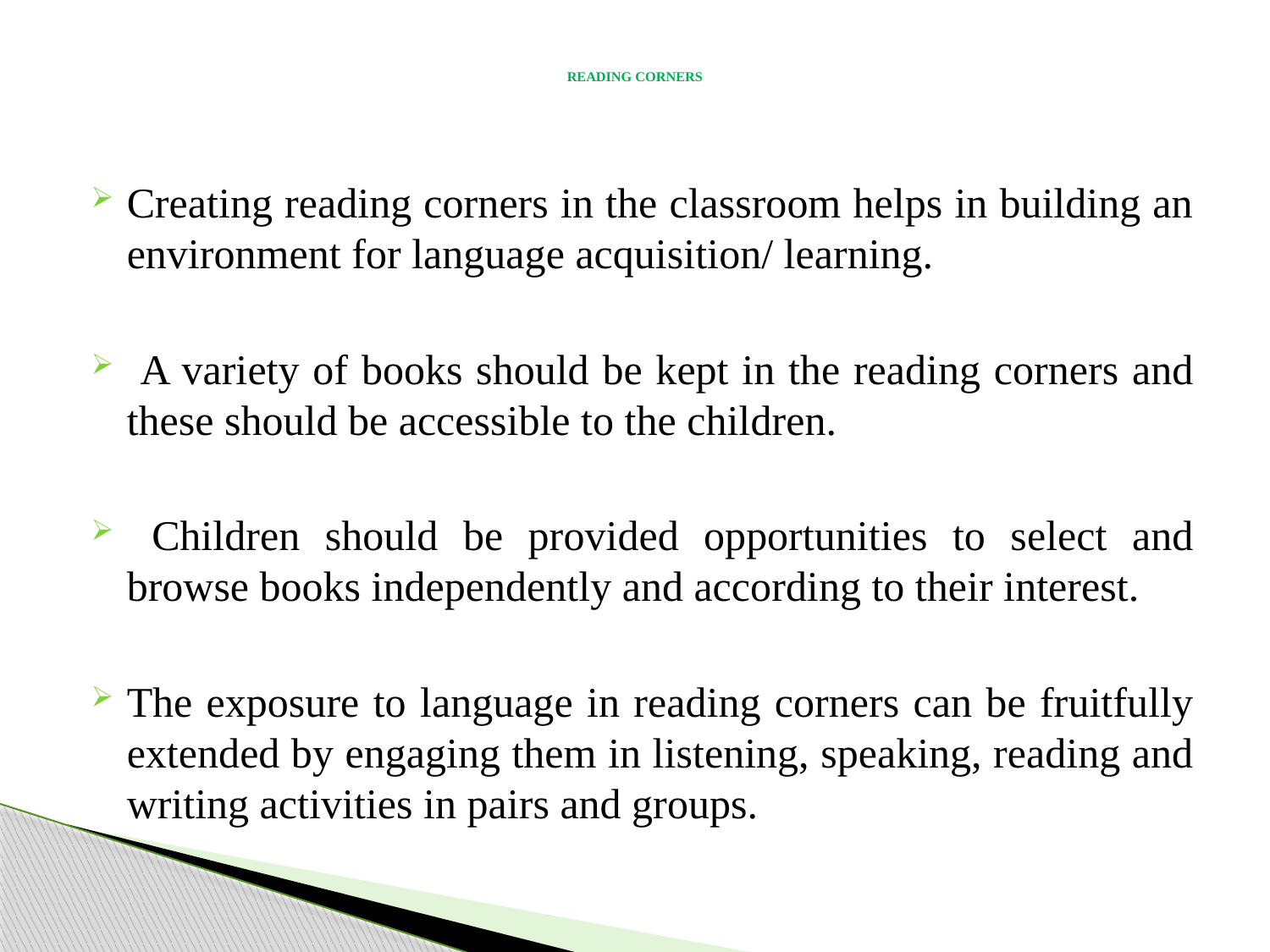

# READING CORNERS
Creating reading corners in the classroom helps in building an environment for language acquisition/ learning.

 A variety of books should be kept in the reading corners and these should be accessible to the children.

 Children should be provided opportunities to select and browse books independently and according to their interest.

The exposure to language in reading corners can be fruitfully extended by engaging them in listening, speaking, reading and writing activities in pairs and groups.